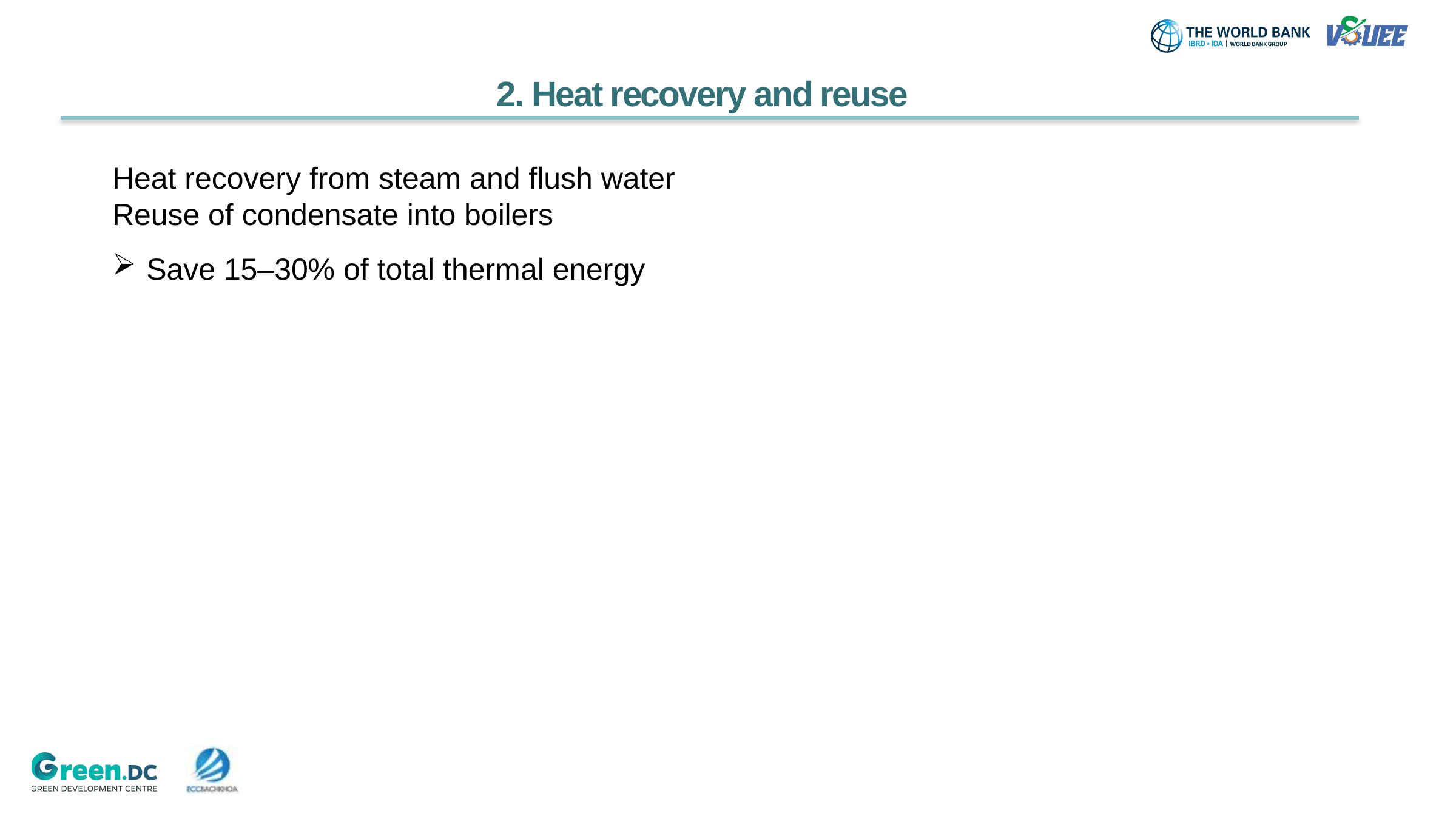

2. Heat recovery and reuse
Heat recovery from steam and flush water
Reuse of condensate into boilers
Save 15–30% of total thermal energy